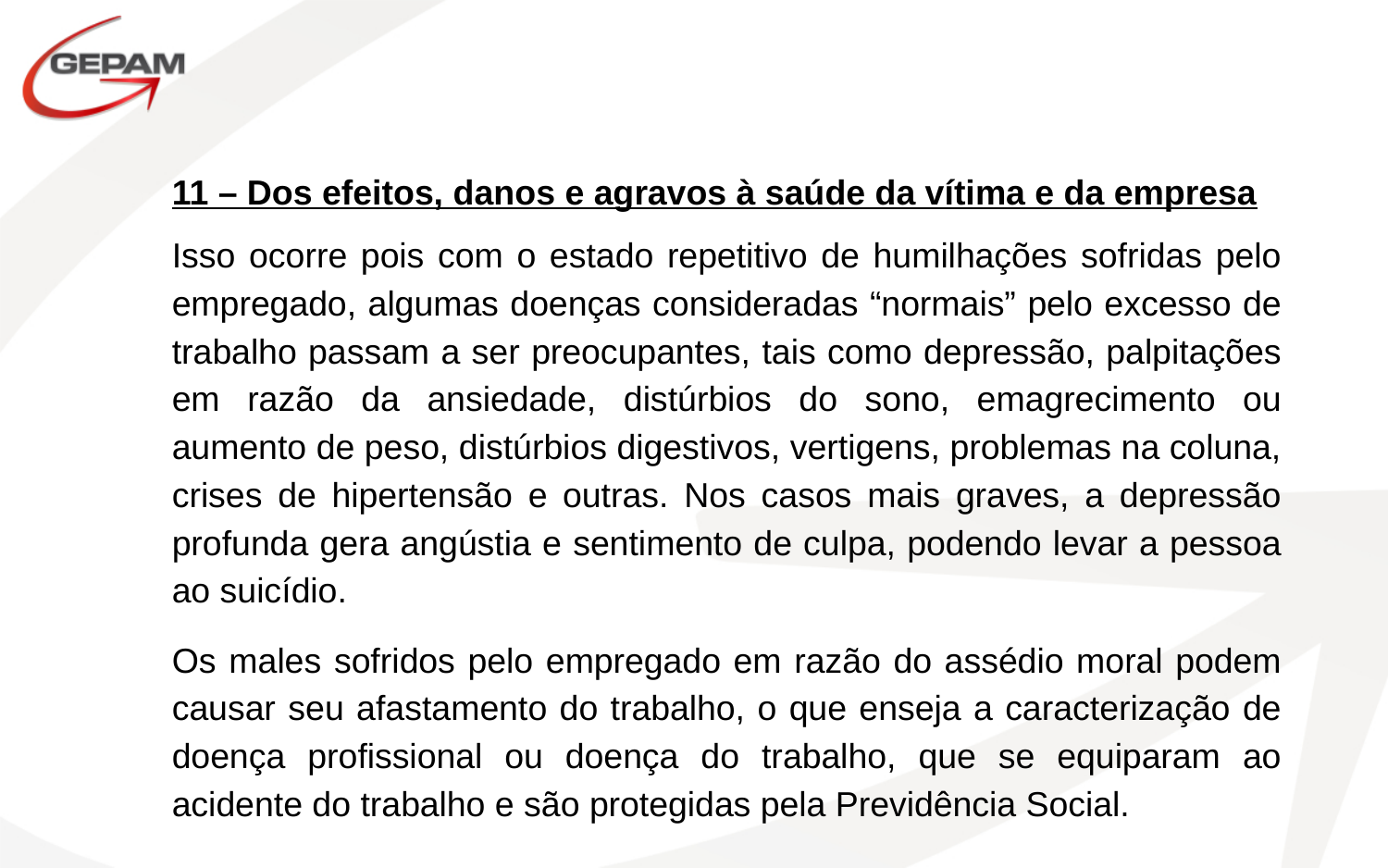

11 – Dos efeitos, danos e agravos à saúde da vítima e da empresa
Isso ocorre pois com o estado repetitivo de humilhações sofridas pelo empregado, algumas doenças consideradas “normais” pelo excesso de trabalho passam a ser preocupantes, tais como depressão, palpitações em razão da ansiedade, distúrbios do sono, emagrecimento ou aumento de peso, distúrbios digestivos, vertigens, problemas na coluna, crises de hipertensão e outras. Nos casos mais graves, a depressão profunda gera angústia e sentimento de culpa, podendo levar a pessoa ao suicídio.
Os males sofridos pelo empregado em razão do assédio moral podem causar seu afastamento do trabalho, o que enseja a caracterização de doença profissional ou doença do trabalho, que se equiparam ao acidente do trabalho e são protegidas pela Previdência Social.